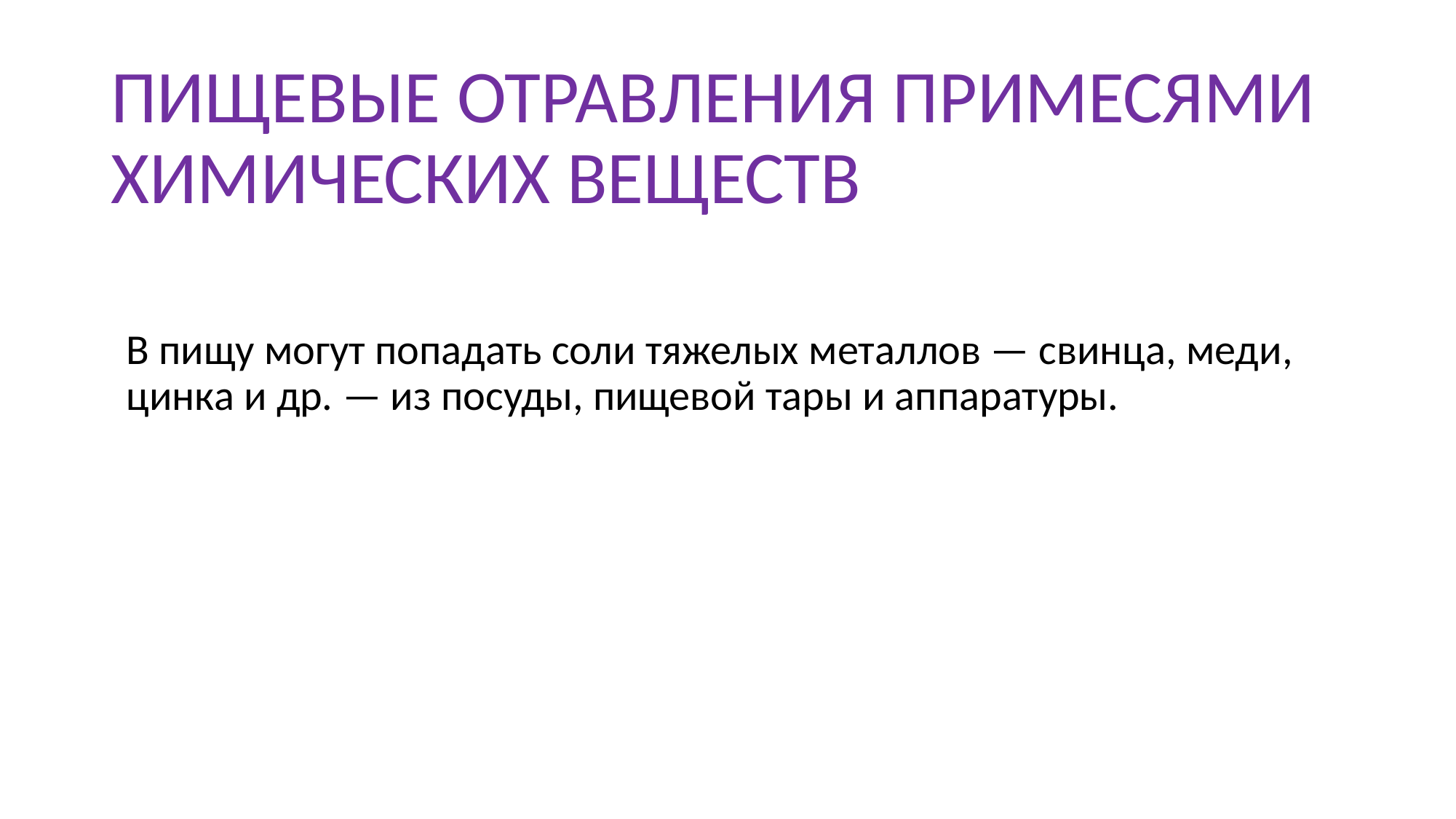

# ПИЩЕВЫЕ ОТРАВЛЕНИЯ ПРИМЕСЯМИ ХИМИЧЕСКИХ ВЕЩЕСТВ
В пищу могут попадать соли тяжелых металлов — свинца, меди, цинка и др. — из посуды, пищевой тары и аппаратуры.